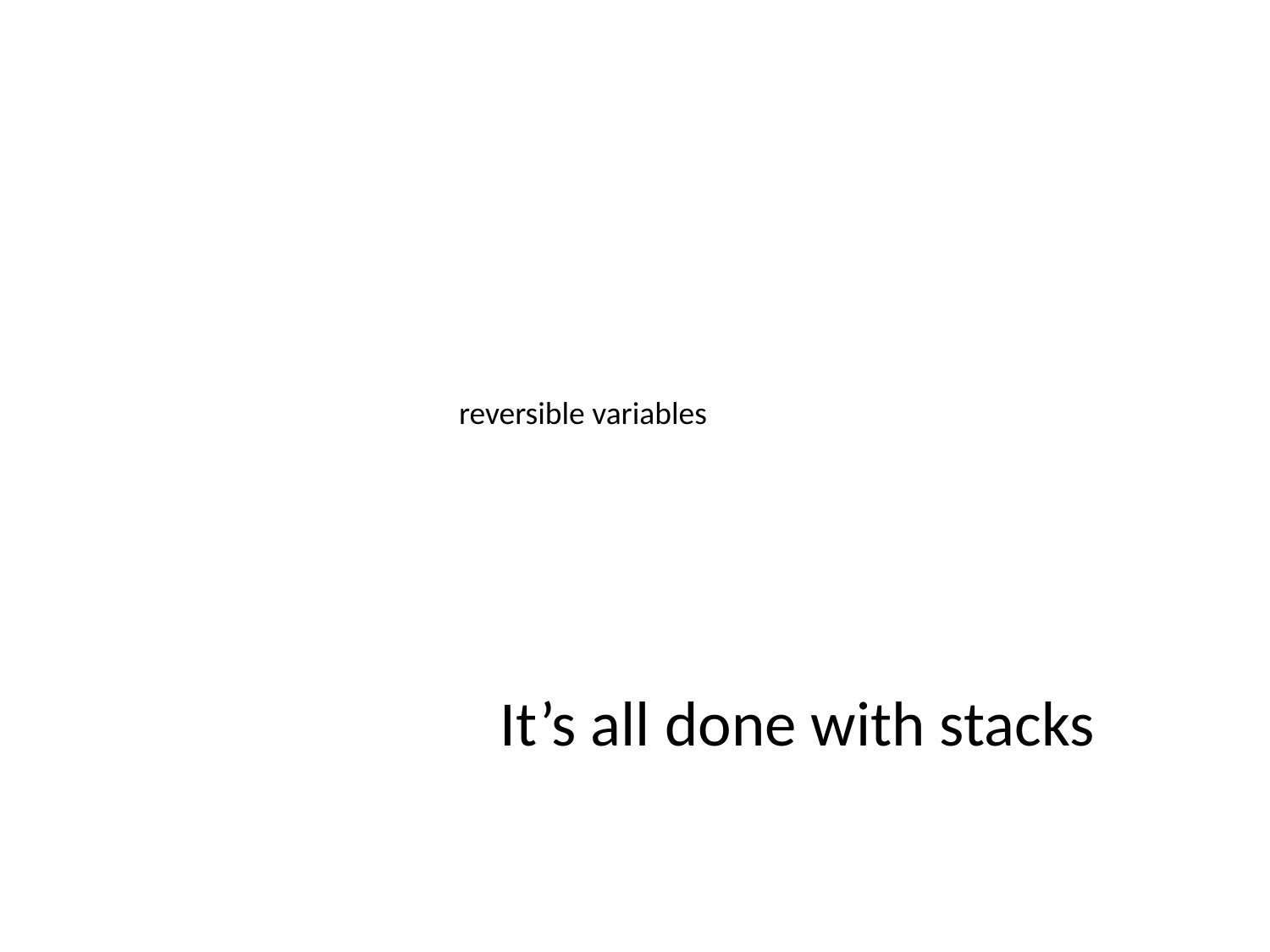

reversible variables
It’s all done with stacks